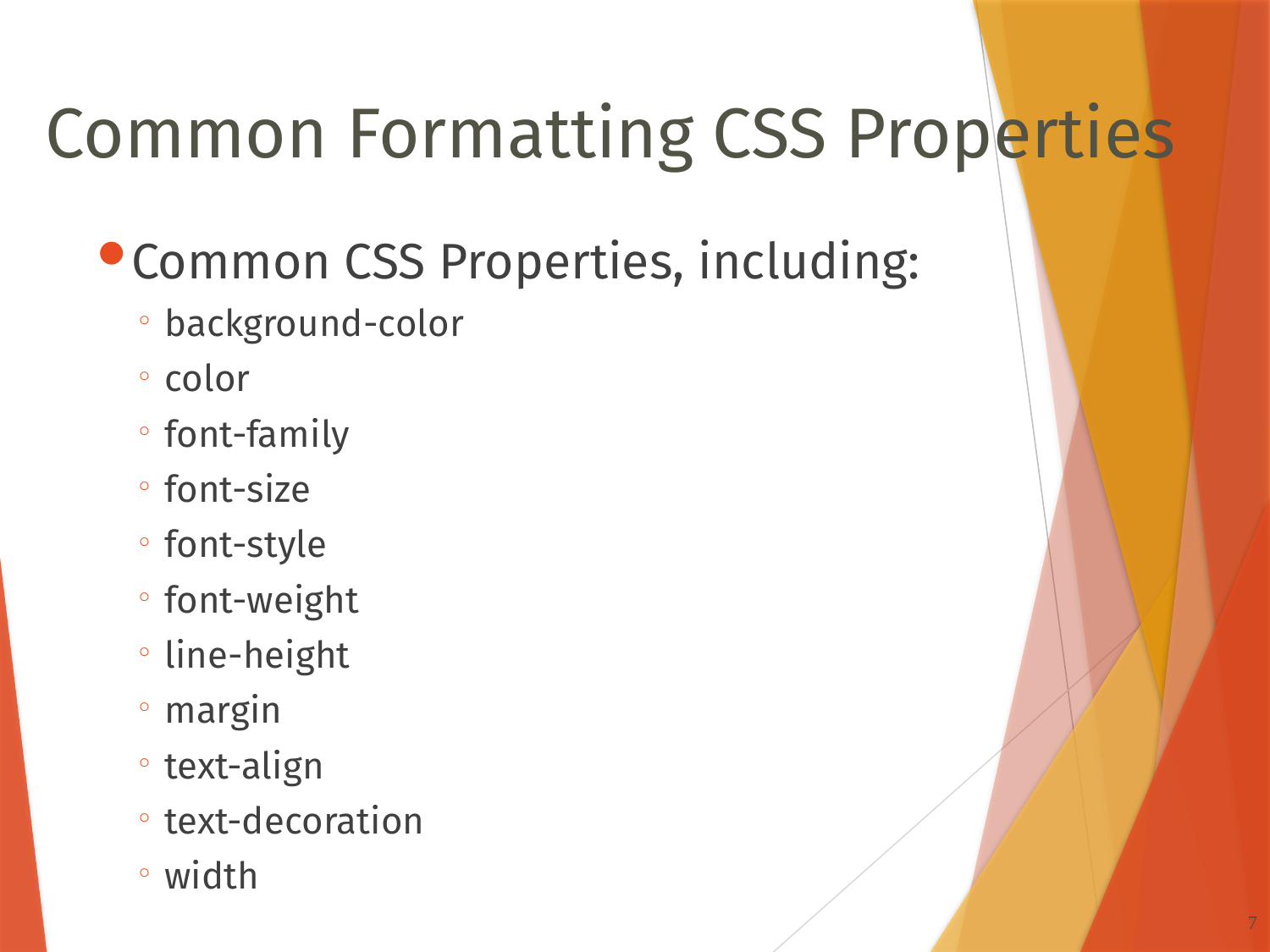

# Common Formatting CSS Properties

Common CSS Properties, including:
background-color
color
font-family
font-size
font-style
font-weight
line-height
margin
text-align
text-decoration
width

7